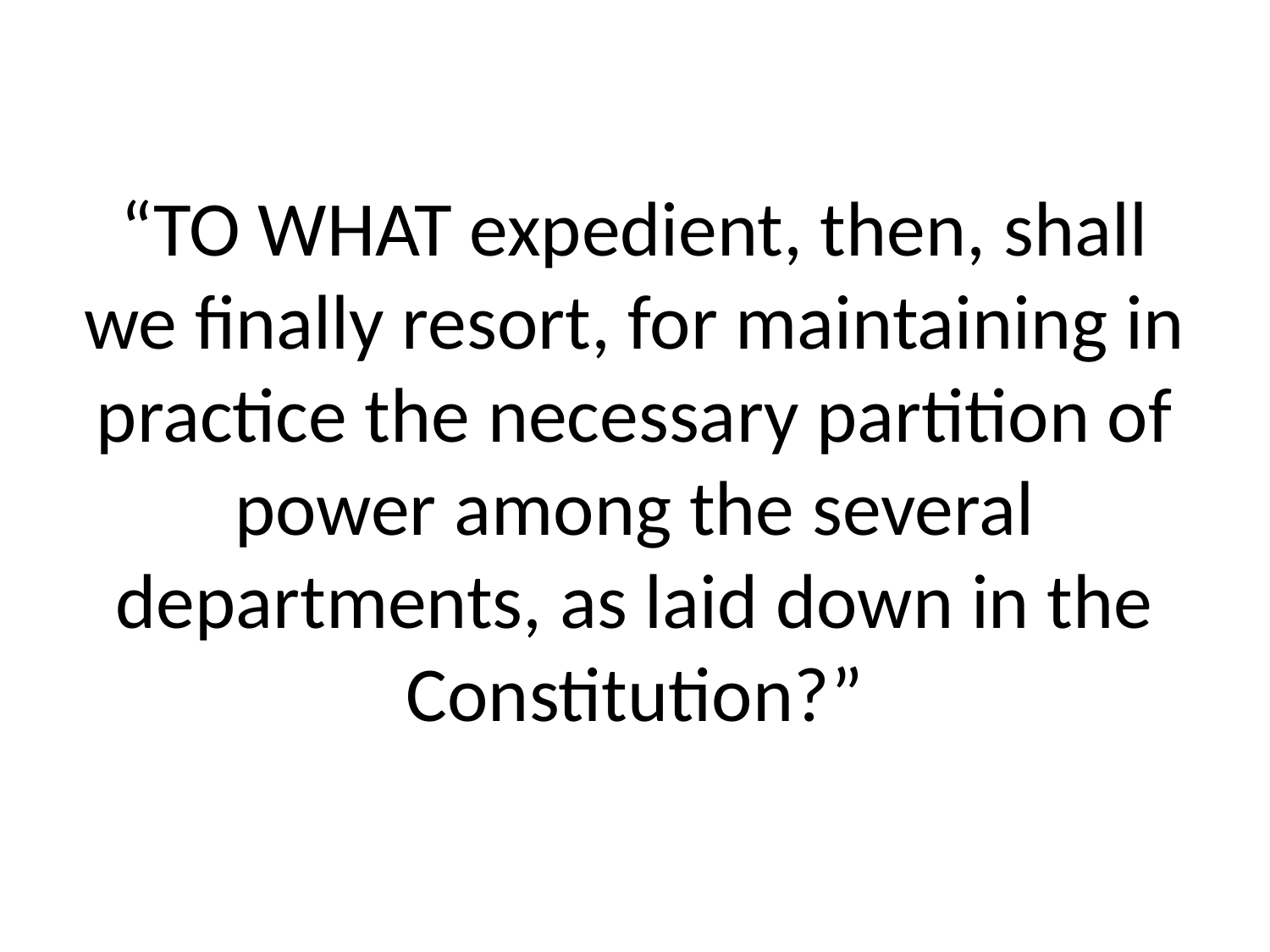

# “TO WHAT expedient, then, shall we finally resort, for maintaining in practice the necessary partition of power among the several departments, as laid down in the Constitution?”